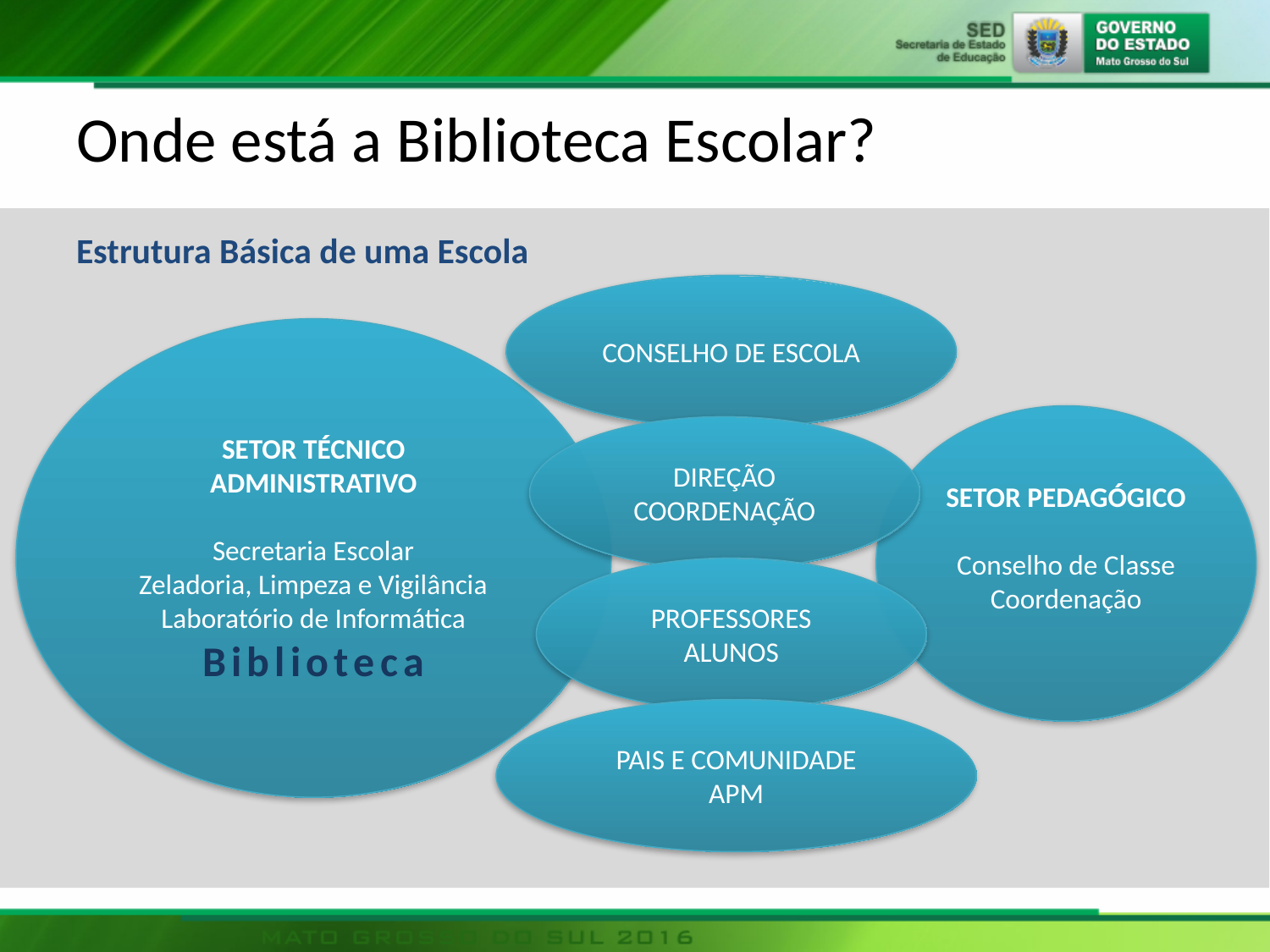

# Onde está a Biblioteca Escolar?

CONSELHO DE ESCOLA
SETOR TÉCNICO ADMINISTRATIVO

Secretaria Escolar
Zeladoria, Limpeza e Vigilância
Laboratório de Informática
Biblioteca
SETOR PEDAGÓGICO

Conselho de Classe
Coordenação

DIREÇÃO
COORDENAÇÃO
PROFESSORES
ALUNOS
PAIS E COMUNIDADE
APM
Estrutura Básica de uma Escola